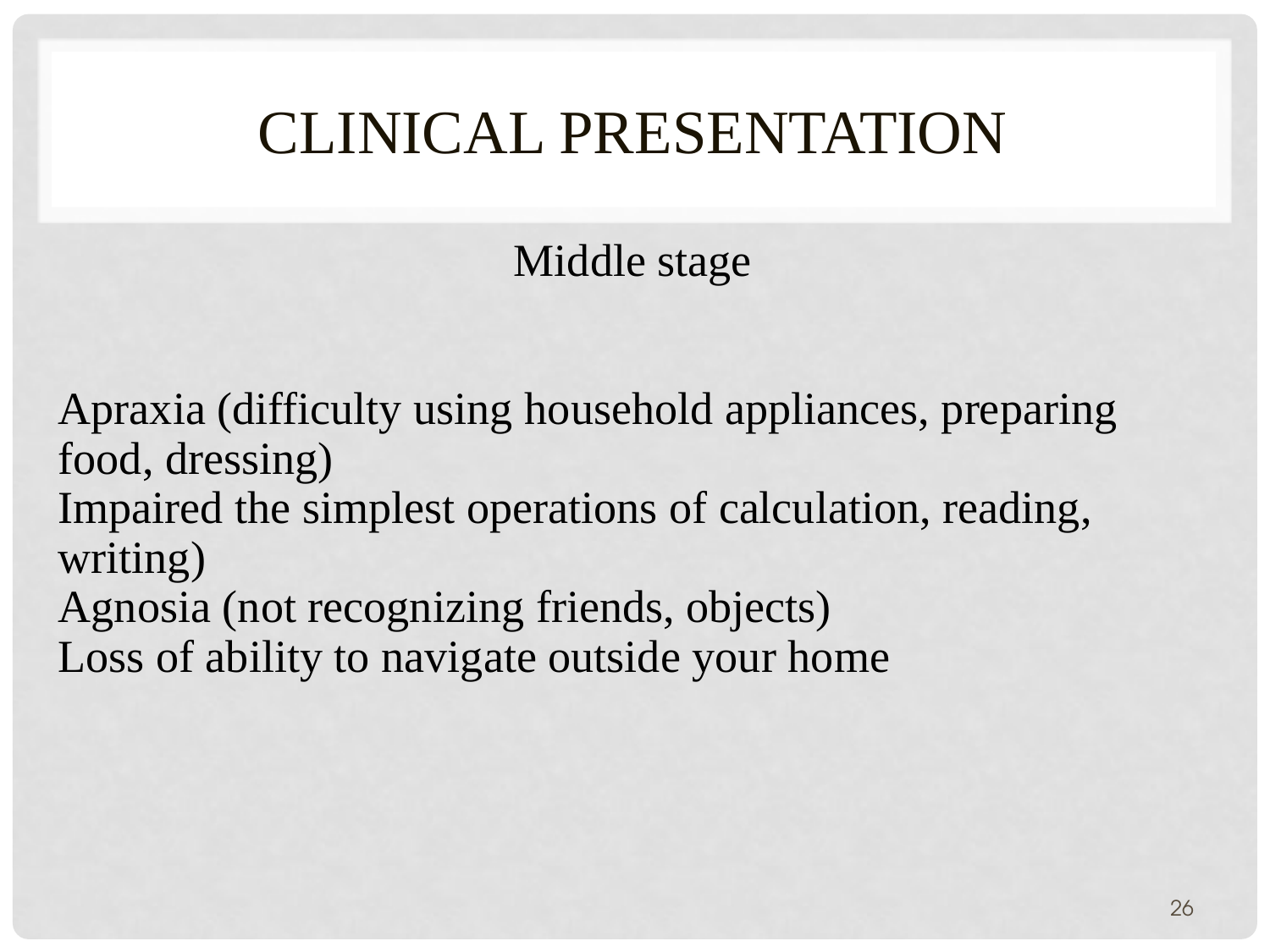

# Clinical presentation
Middle stage

Apraxia (difficulty using household appliances, preparing food, dressing)
Impaired the simplest operations of calculation, reading, writing)
Agnosia (not recognizing friends, objects)
Loss of ability to navigate outside your home
26